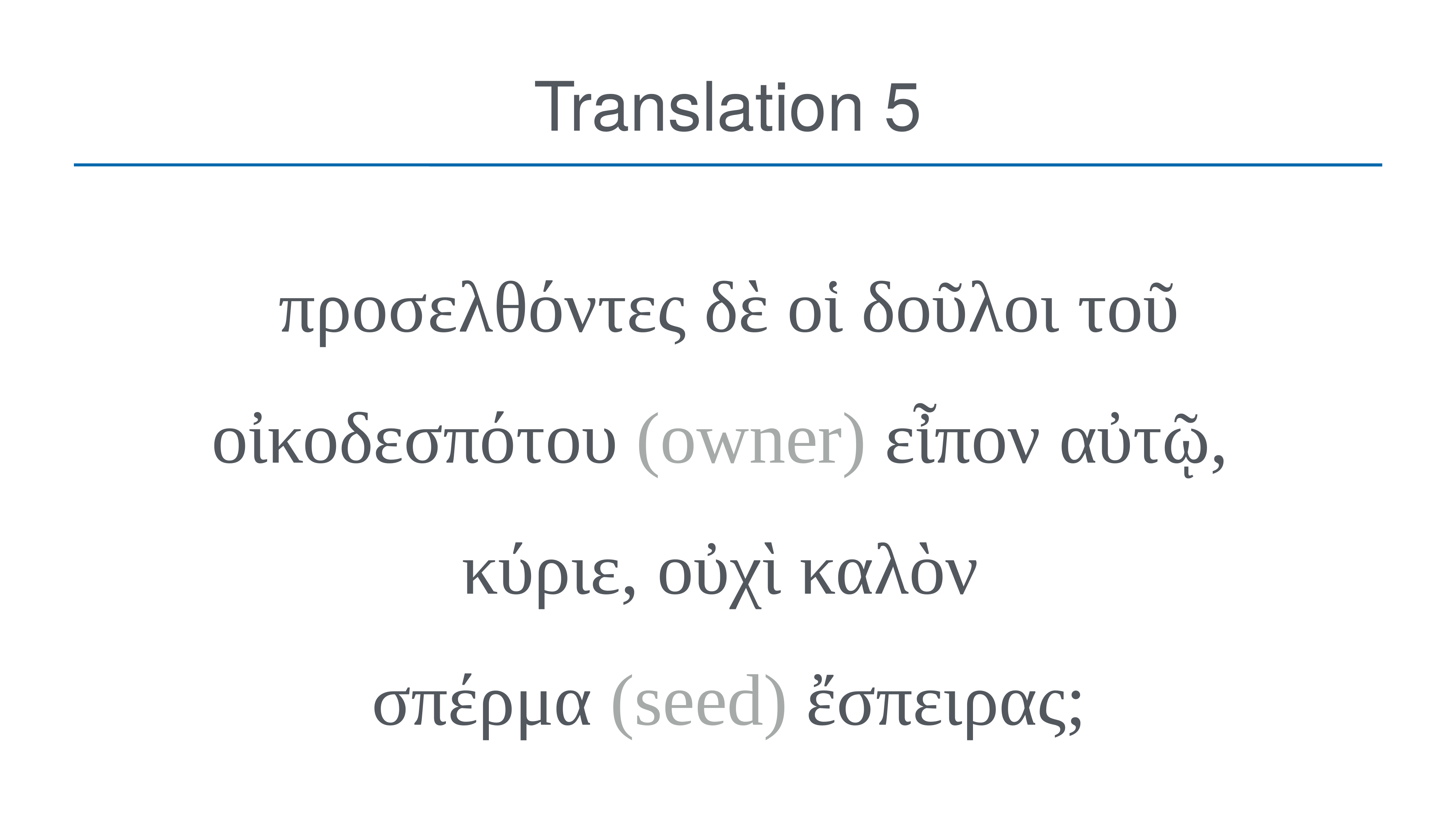

# Translation 5
προσελθόντες δὲ οἱ δοῦλοι τοῦ οἰκοδεσπότου (owner) εἶπον αὐτῷ,
κύριε, οὐχὶ καλὸν
σπέρμα (seed) ἔσπειρας;